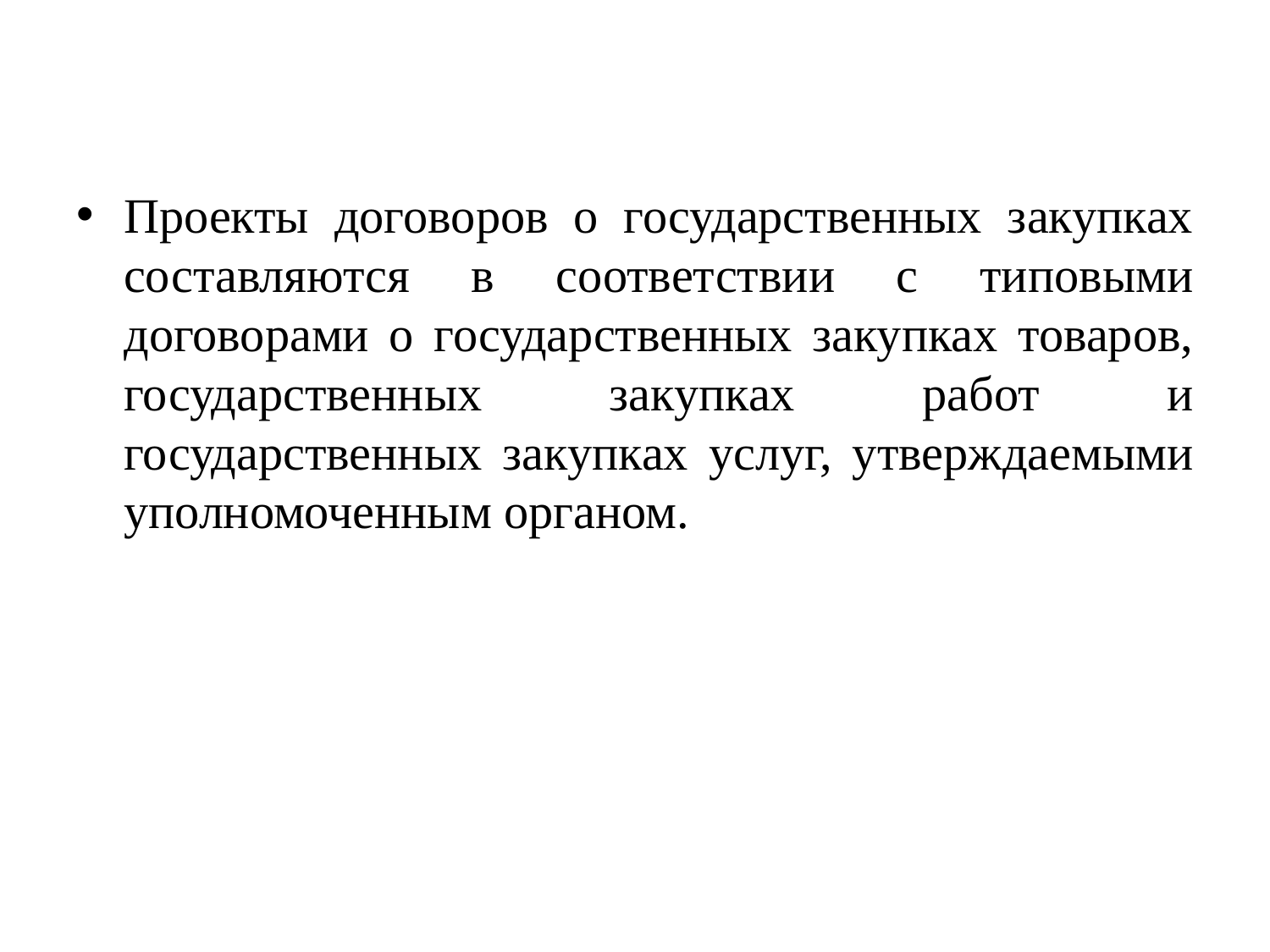

Проекты договоров о государственных закупках составляются в соответствии с типовыми договорами о государственных закупках товаров, государственных закупках работ и государственных закупках услуг, утверждаемыми уполномоченным органом.